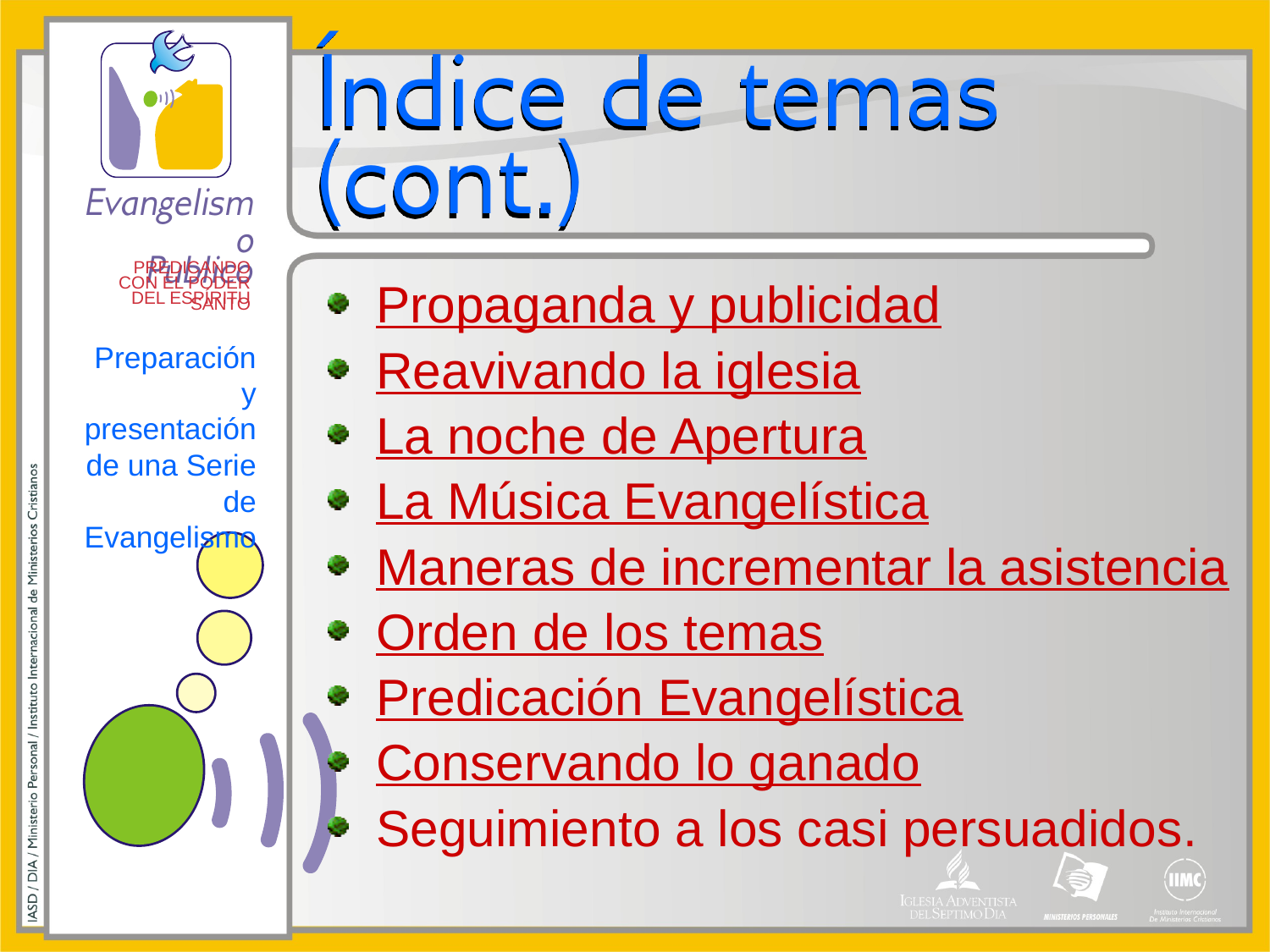

# Índice de temas (cont.)
Propaganda y publicidad
Reavivando la iglesia
La noche de Apertura
La Música Evangelística
Maneras de incrementar la asistencia
Orden de los temas
Predicación Evangelística
Conservando lo ganado
Seguimiento a los casi persuadidos.